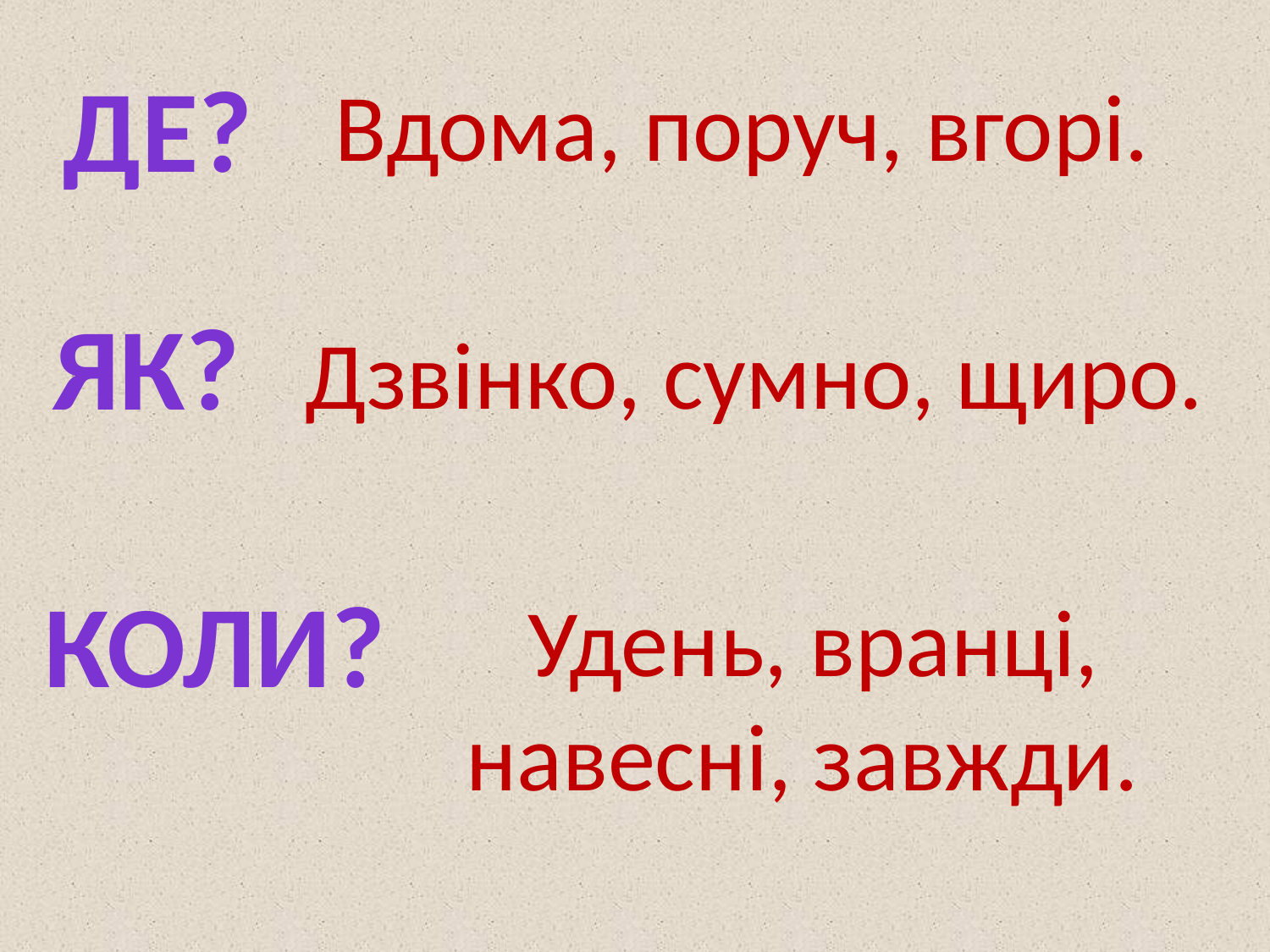

Де?
Вдома, поруч, вгорі.
Як?
Дзвінко, сумно, щиро.
Коли?
Удень, вранці, навесні, завжди.